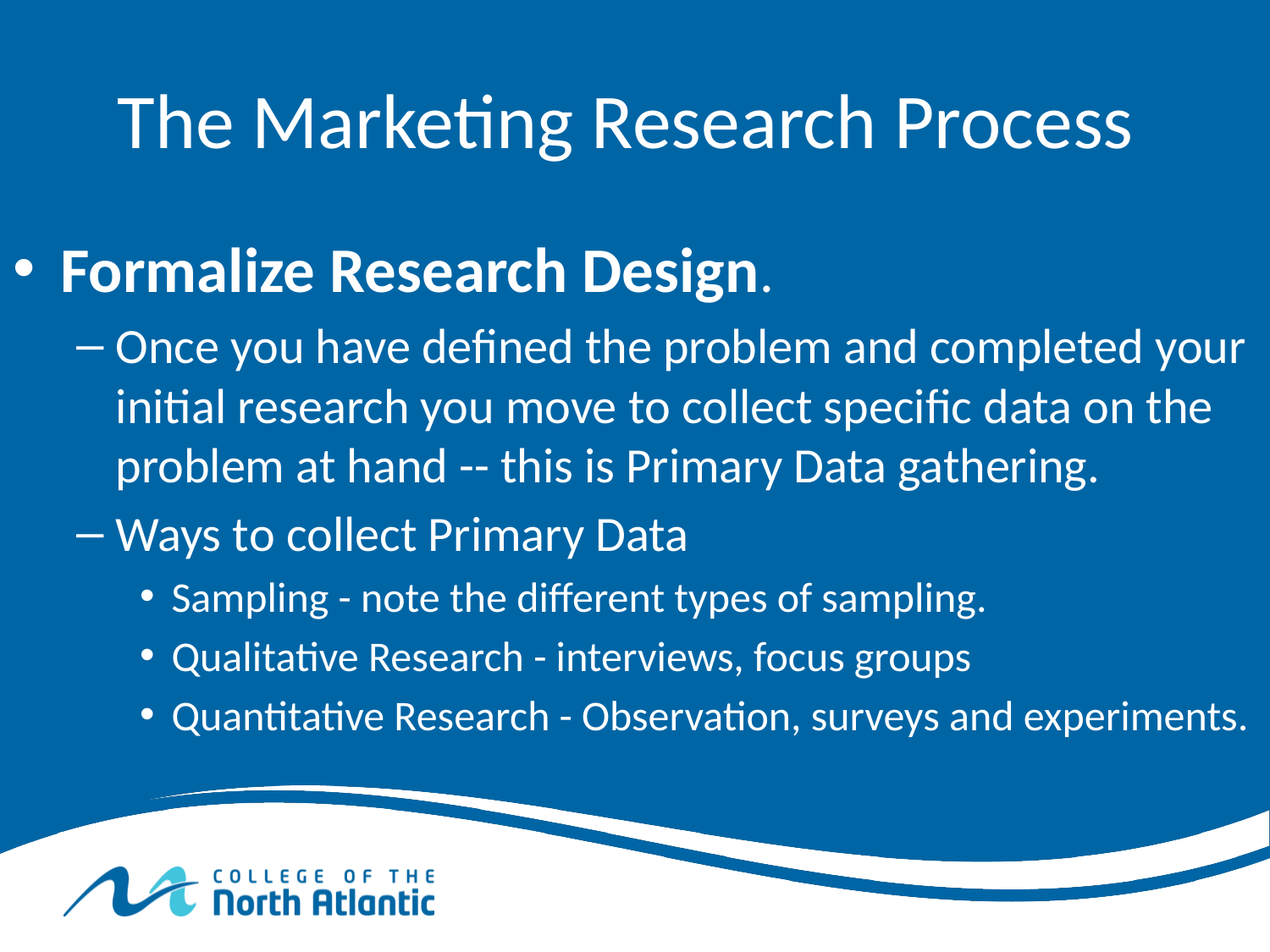

# The Marketing Research Process
Formalize Research Design.
Once you have defined the problem and completed your initial research you move to collect specific data on the problem at hand -- this is Primary Data gathering.
Ways to collect Primary Data
Sampling - note the different types of sampling.
Qualitative Research - interviews, focus groups
Quantitative Research - Observation, surveys and experiments.